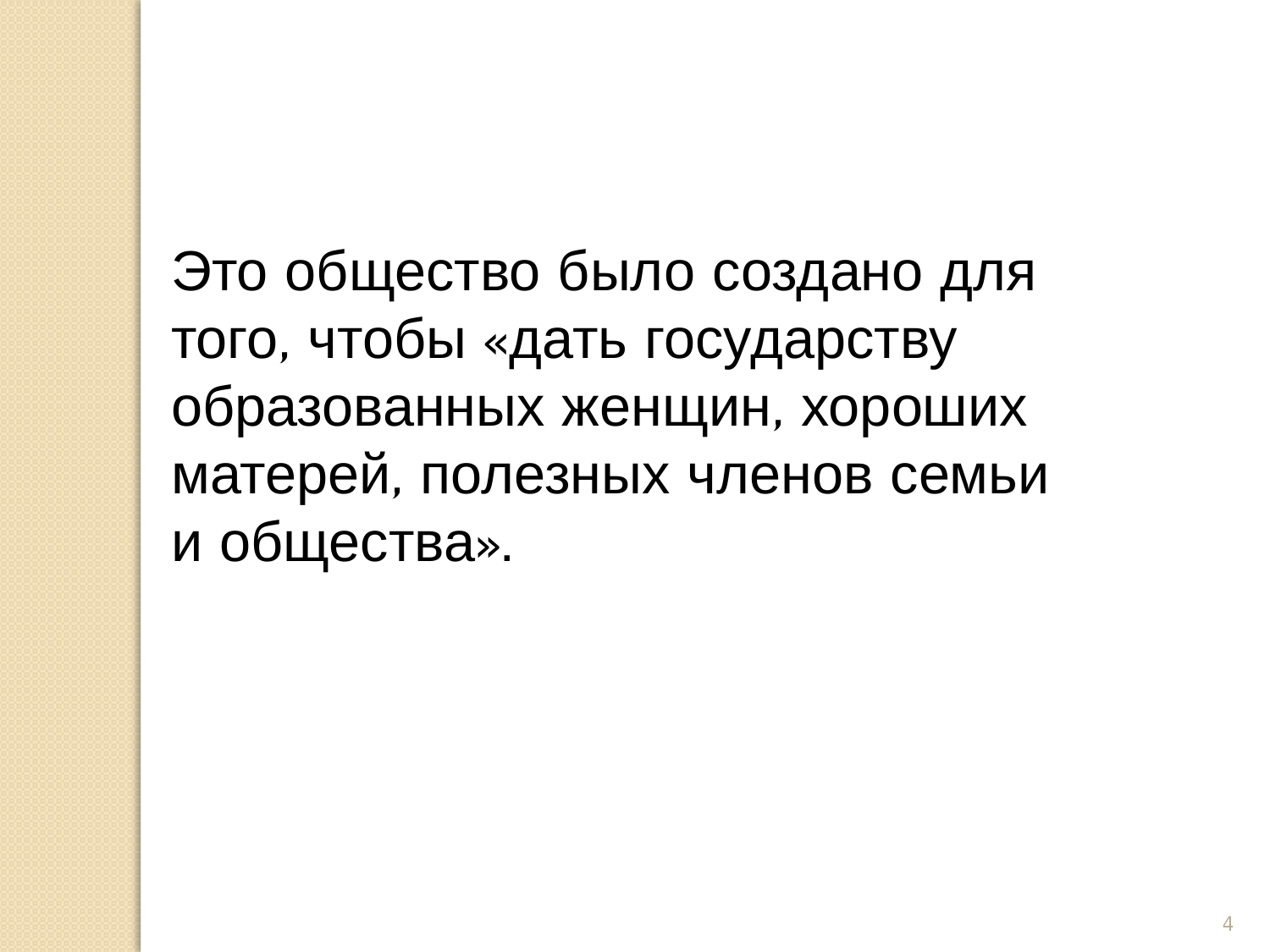

Это общество было создано для того, чтобы «дать государству образованных женщин, хороших матерей, полезных членов семьи и общества».
4